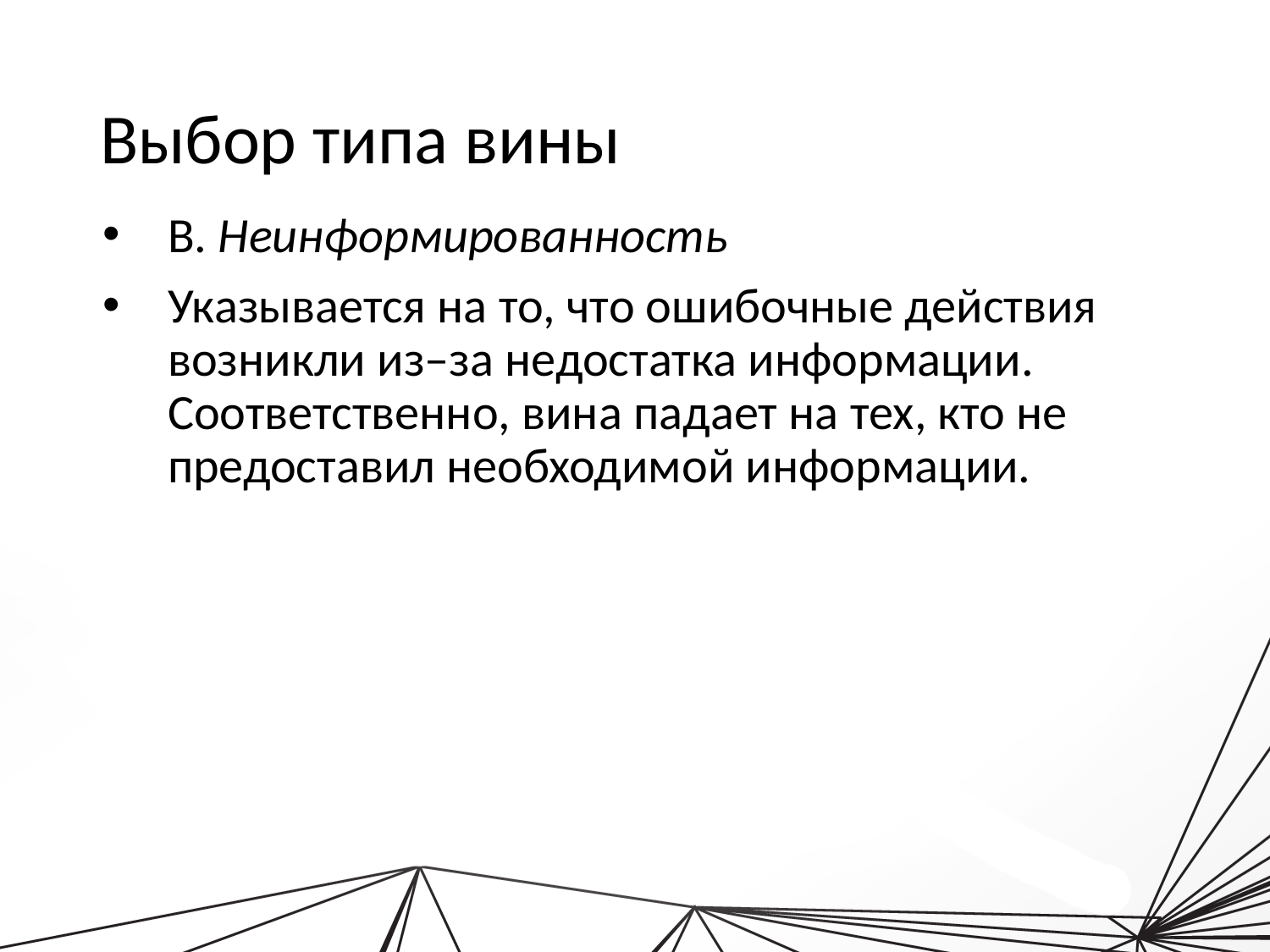

Выбор типа вины
В. Неинформированность
Указывается на то, что ошибочные действия возникли из–за недостатка информации. Соответственно, вина падает на тех, кто не предоставил необходимой информации.